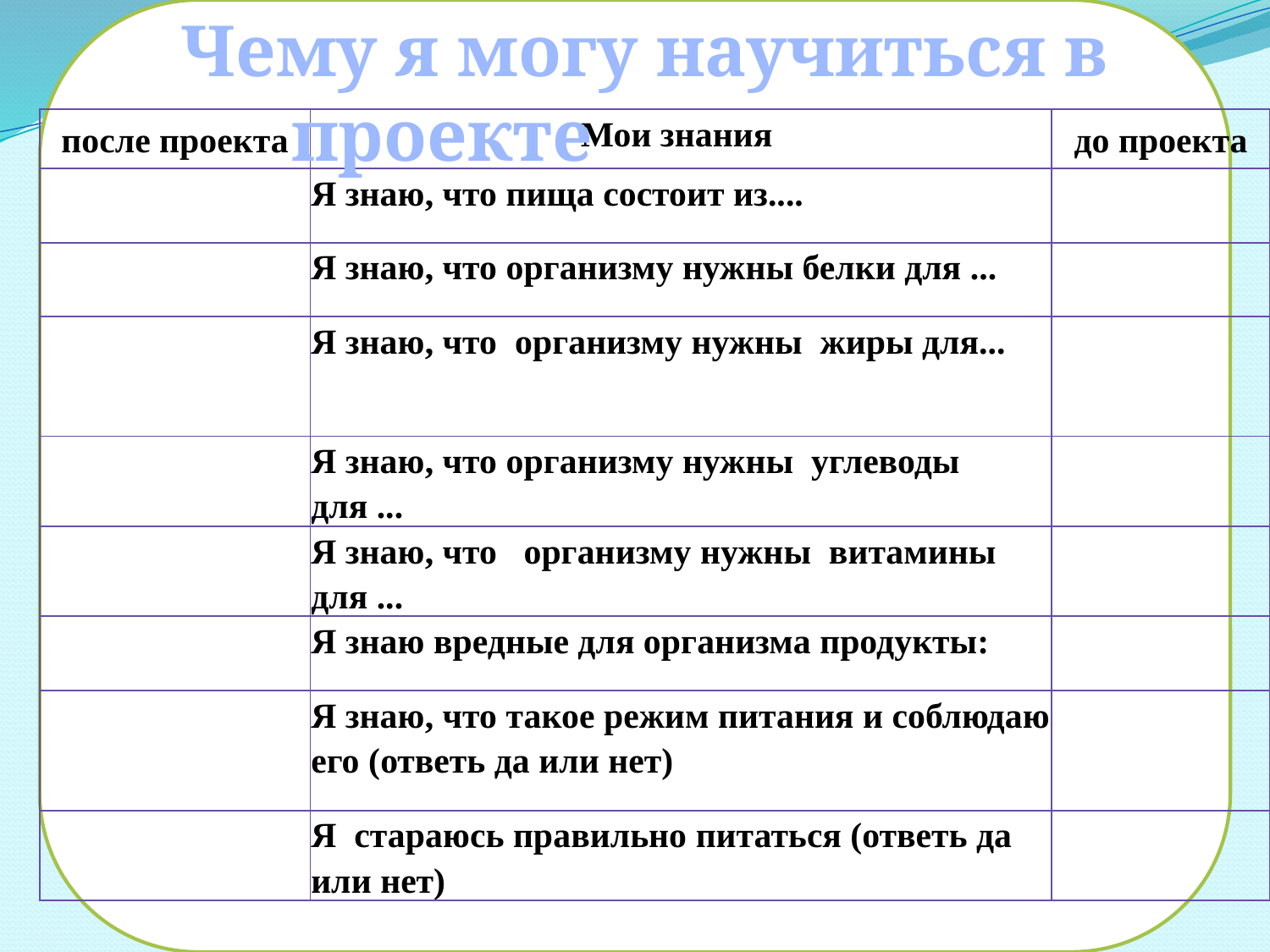

Чему я могу научиться в проекте
| после проекта | Мои знания | до проекта |
| --- | --- | --- |
|  | Я знаю, что пища состоит из.... |  |
|  | Я знаю, что организму нужны белки для ... |  |
|  | Я знаю, что организму нужны жиры для... |  |
|  | Я знаю, что организму нужны углеводы для ... |  |
|  | Я знаю, что организму нужны витамины для ... |  |
|  | Я знаю вредные для организма продукты: |  |
|  | Я знаю, что такое режим питания и соблюдаю его (ответь да или нет) |  |
|  | Я стараюсь правильно питаться (ответь да или нет) |  |